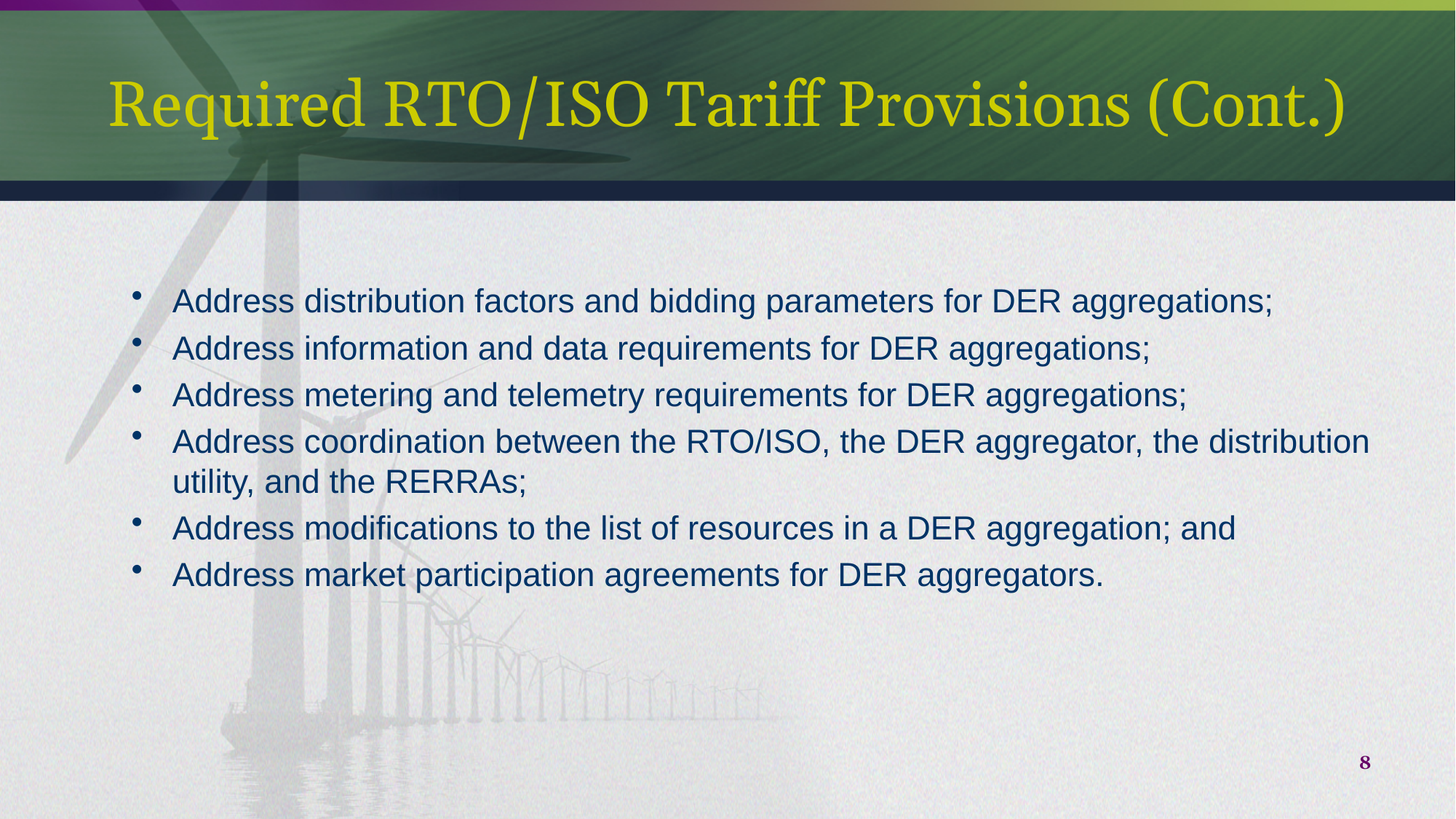

# Required RTO/ISO Tariff Provisions (Cont.)

Address distribution factors and bidding parameters for DER aggregations;
Address information and data requirements for DER aggregations;
Address metering and telemetry requirements for DER aggregations;
Address coordination between the RTO/ISO, the DER aggregator, the distribution utility, and the RERRAs;
Address modifications to the list of resources in a DER aggregation; and
Address market participation agreements for DER aggregators.
8